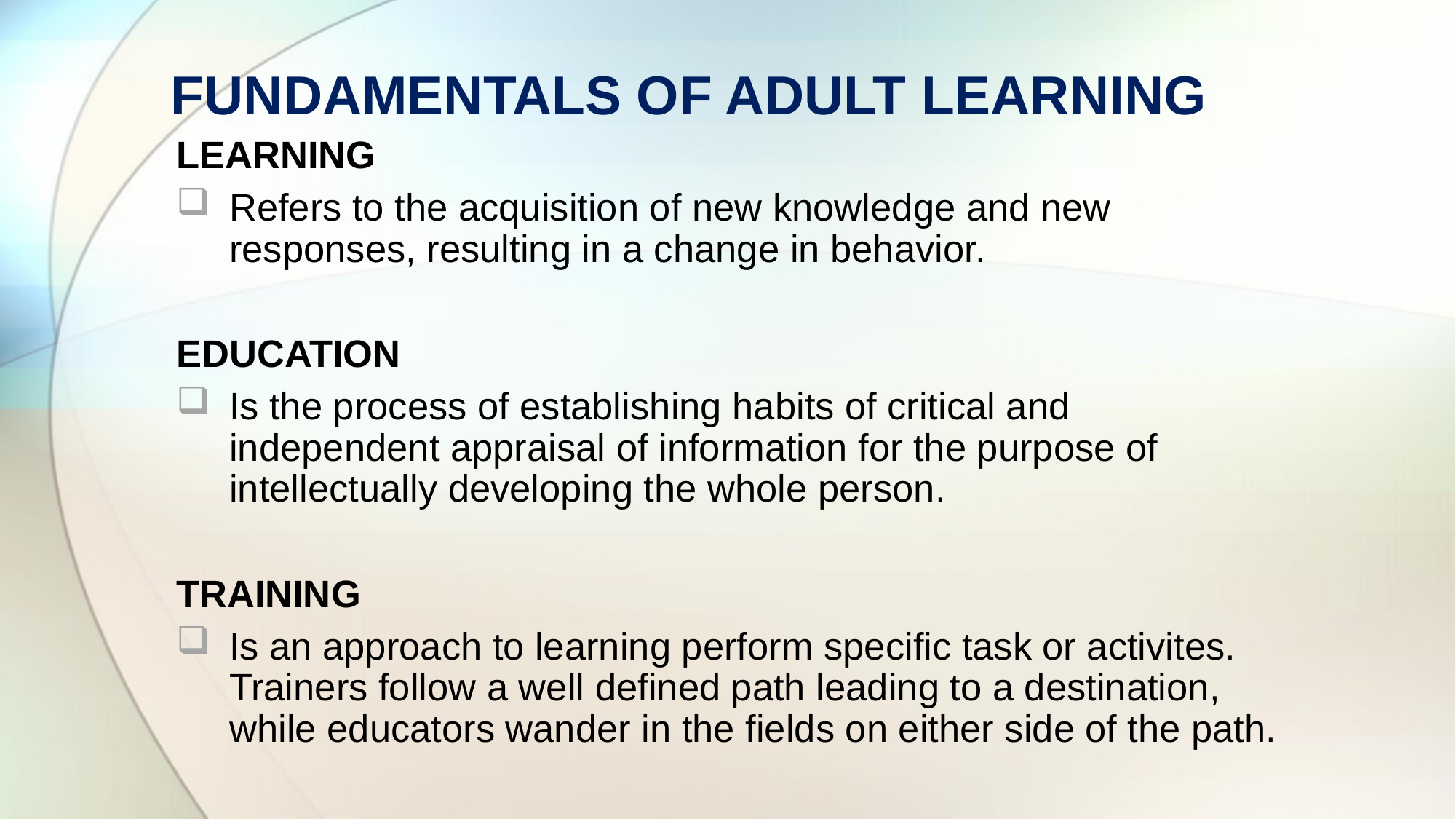

# FUNDAMENTALS OF ADULT LEARNING
LEARNING
Refers to the acquisition of new knowledge and new responses, resulting in a change in behavior.

EDUCATION
Is the process of establishing habits of critical and independent appraisal of information for the purpose of intellectually developing the whole person.

TRAINING
Is an approach to learning perform specific task or activites. Trainers follow a well defined path leading to a destination, while educators wander in the fields on either side of the path.